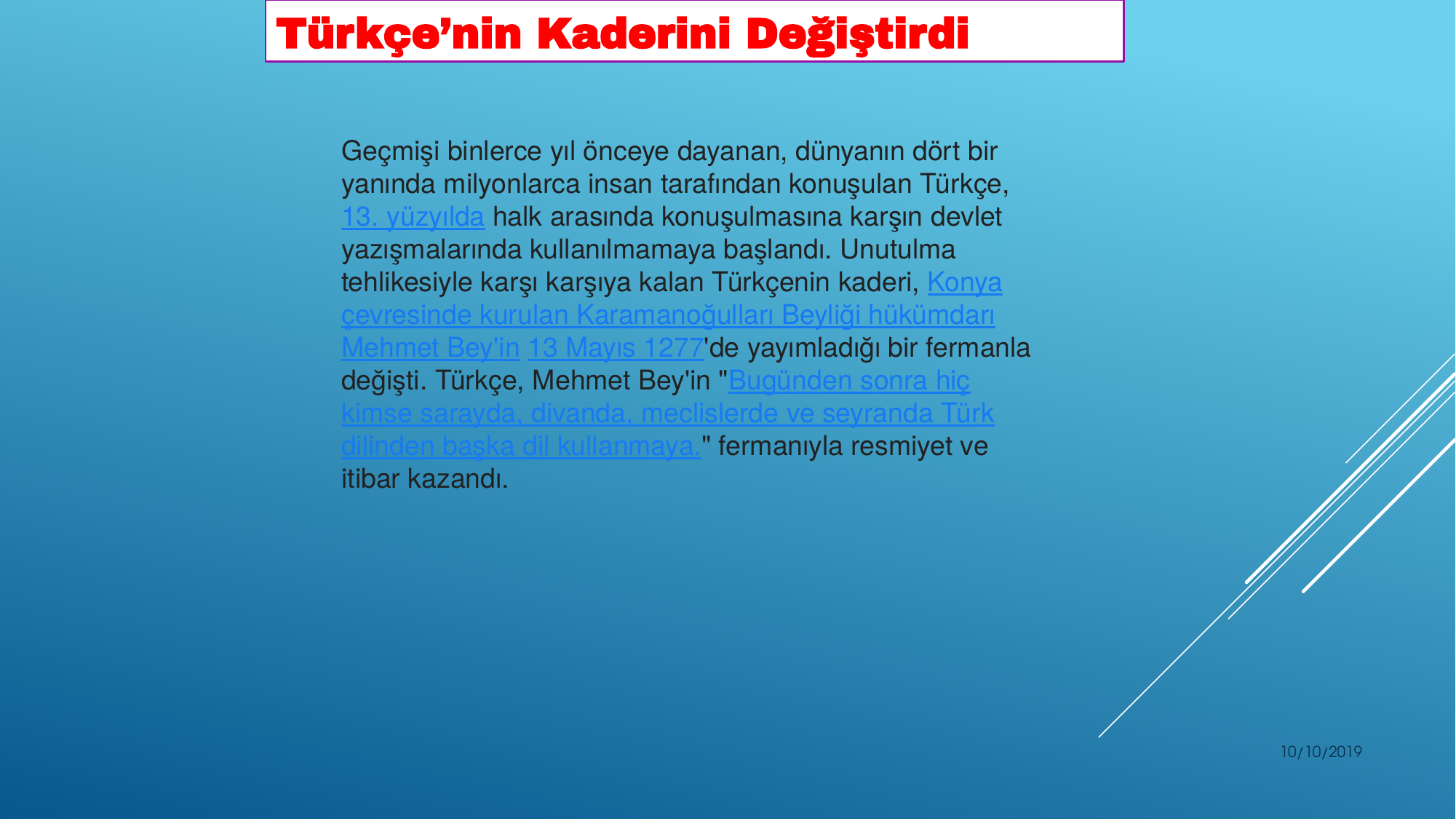

Türkçe’nin Kaderini Değiştirdi
Geçmişi binlerce yıl önceye dayanan, dünyanın dört bir yanında milyonlarca insan tarafından konuşulan Türkçe, 13. yüzyılda halk arasında konuşulmasına karşın devlet yazışmalarında kullanılmamaya başlandı. Unutulma tehlikesiyle karşı karşıya kalan Türkçenin kaderi, Konya çevresinde kurulan Karamanoğulları Beyliği hükümdarı Mehmet Bey'in 13 Mayıs 1277'de yayımladığı bir fermanla değişti. Türkçe, Mehmet Bey'in "Bugünden sonra hiç kimse sarayda, divanda, meclislerde ve seyranda Türk dilinden başka dil kullanmaya." fermanıyla resmiyet ve itibar kazandı.
10/10/2019